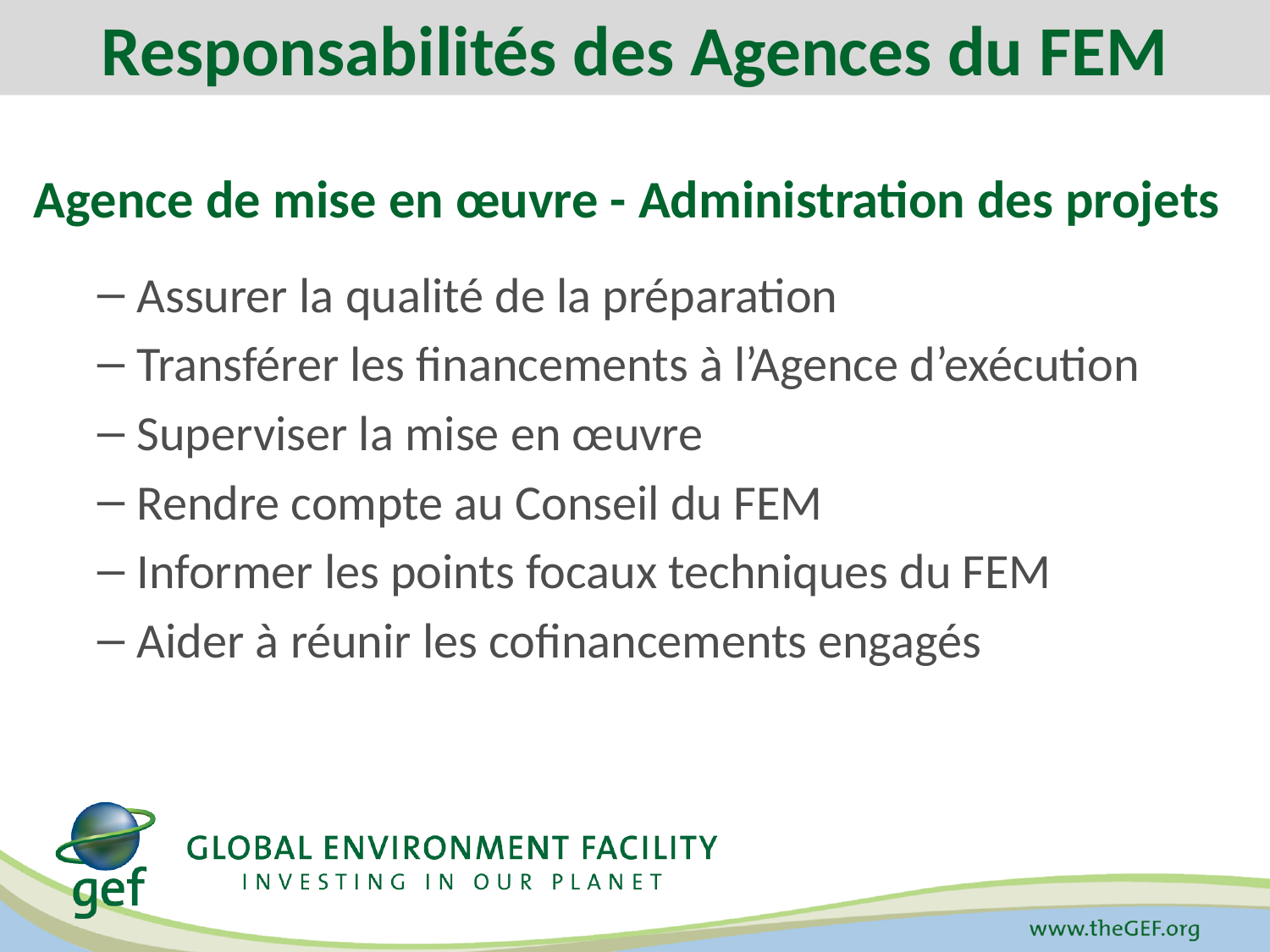

Responsabilités des Agences du FEM
Agence de mise en œuvre - Administration des projets

Assurer la qualité de la préparation
Transférer les financements à l’Agence d’exécution
Superviser la mise en œuvre
Rendre compte au Conseil du FEM
Informer les points focaux techniques du FEM
Aider à réunir les cofinancements engagés